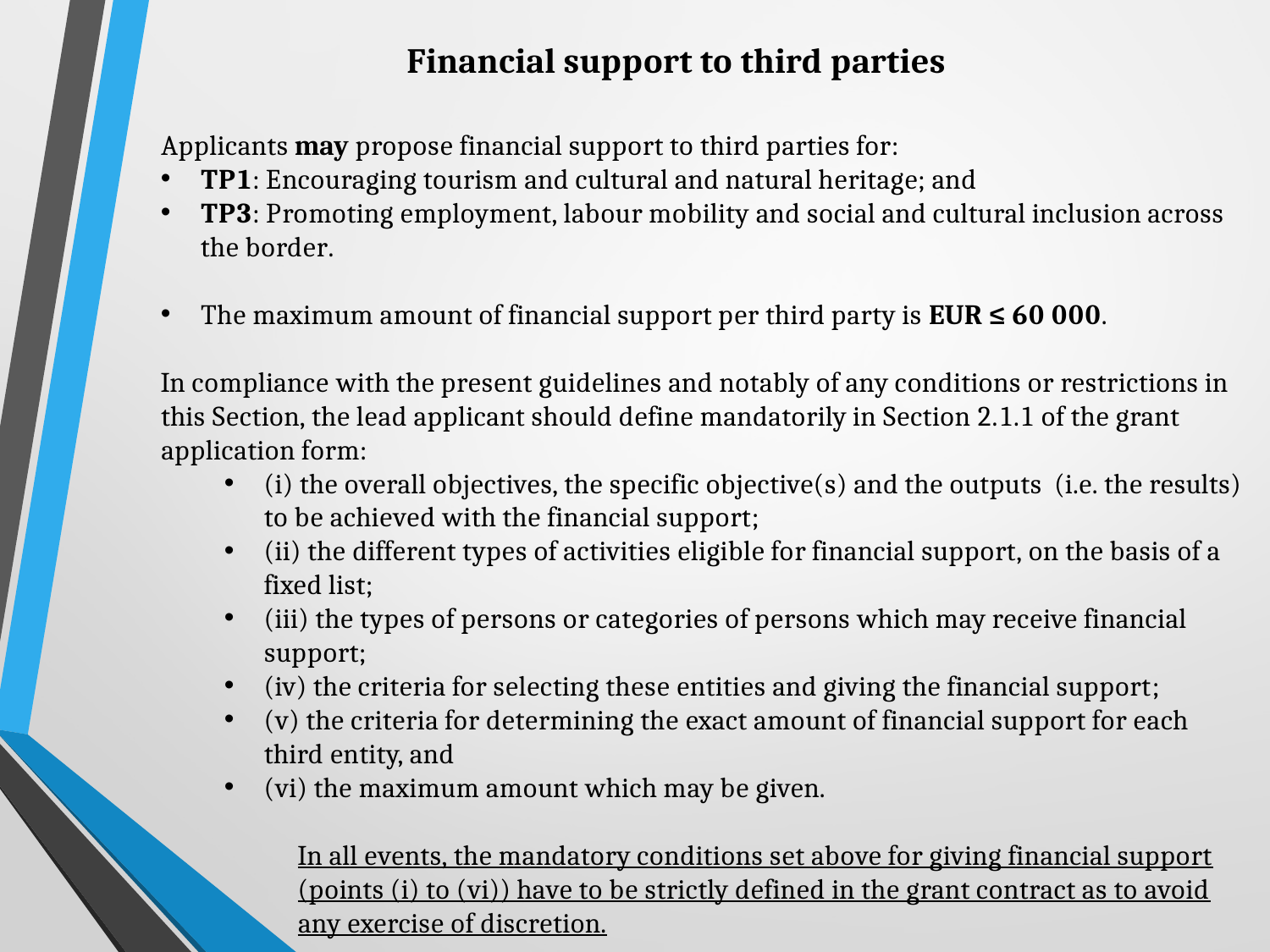

Financial support to third parties
Applicants may propose financial support to third parties for:
TP1: Encouraging tourism and cultural and natural heritage; and
TP3: Promoting employment, labour mobility and social and cultural inclusion across the border.

The maximum amount of financial support per third party is EUR ≤ 60 000.

In compliance with the present guidelines and notably of any conditions or restrictions in this Section, the lead applicant should define mandatorily in Section 2.1.1 of the grant application form:
(i) the overall objectives, the specific objective(s) and the outputs  (i.e. the results) to be achieved with the financial support;
(ii) the different types of activities eligible for financial support, on the basis of a fixed list;
(iii) the types of persons or categories of persons which may receive financial support;
(iv) the criteria for selecting these entities and giving the financial support;
(v) the criteria for determining the exact amount of financial support for each third entity, and
(vi) the maximum amount which may be given.

In all events, the mandatory conditions set above for giving financial support (points (i) to (vi)) have to be strictly defined in the grant contract as to avoid any exercise of discretion.